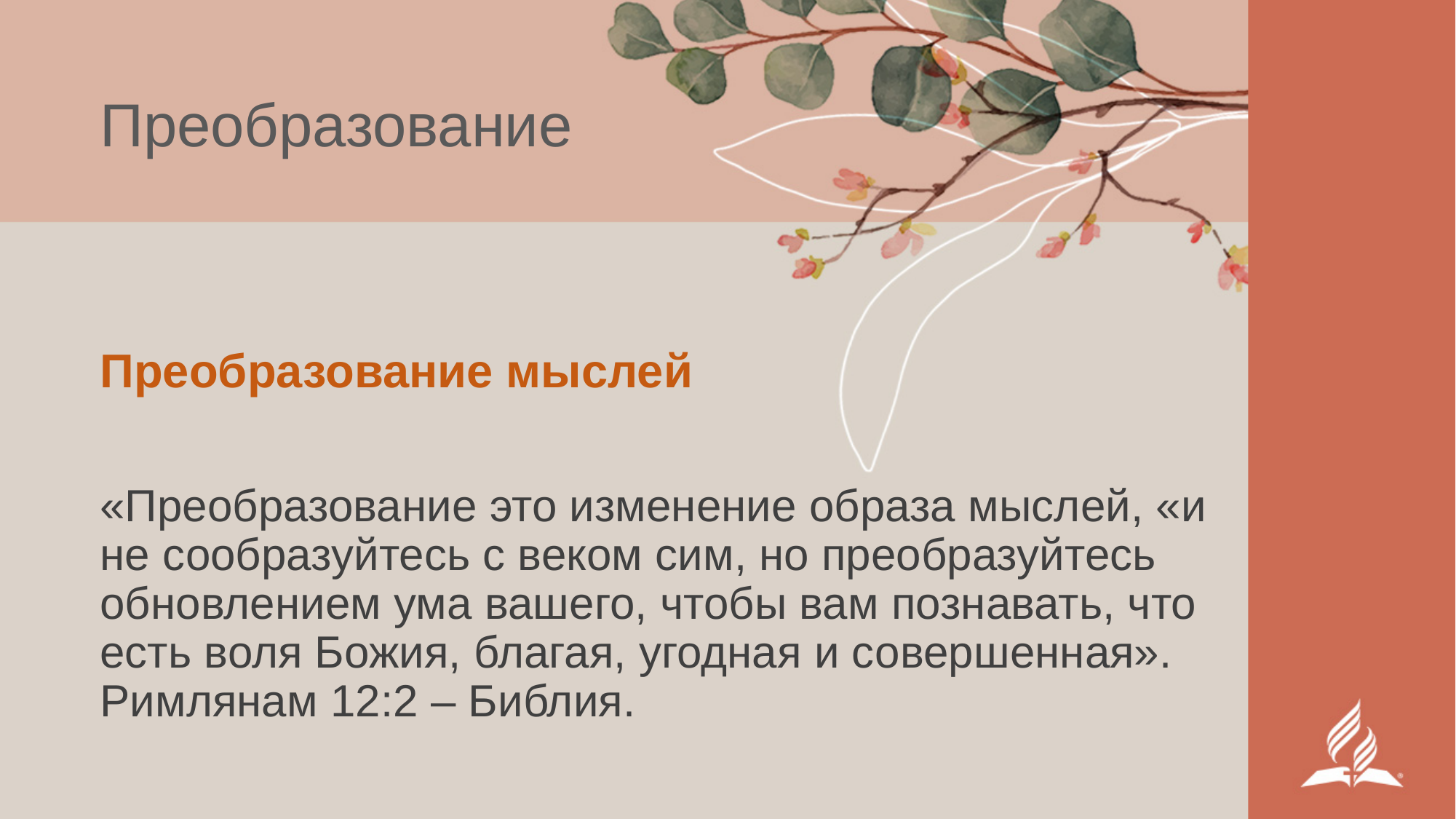

# Преобразование
Преобразование мыслей
«Преобразование это изменение образа мыслей, «и не сообразуйтесь с веком сим, но преобразуйтесь обновлением ума вашего, чтобы вам познавать, что есть воля Божия, благая, угодная и совершенная».
Римлянам 12:2 – Библия.